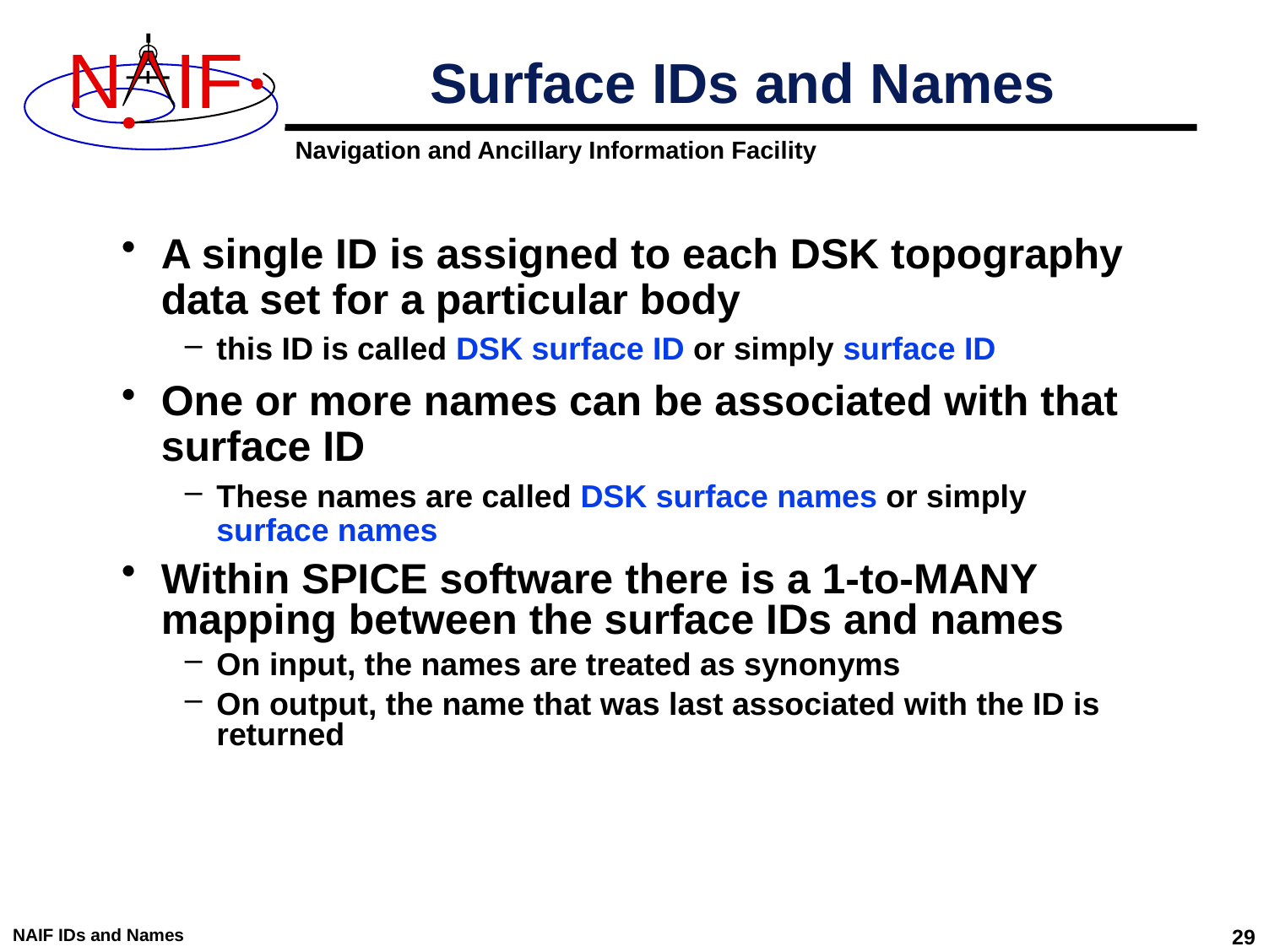

# Surface IDs and Names
A single ID is assigned to each DSK topography data set for a particular body
this ID is called DSK surface ID or simply surface ID
One or more names can be associated with that surface ID
These names are called DSK surface names or simply surface names
Within SPICE software there is a 1-to-MANY mapping between the surface IDs and names
On input, the names are treated as synonyms
On output, the name that was last associated with the ID is returned
NAIF IDs and Names
29